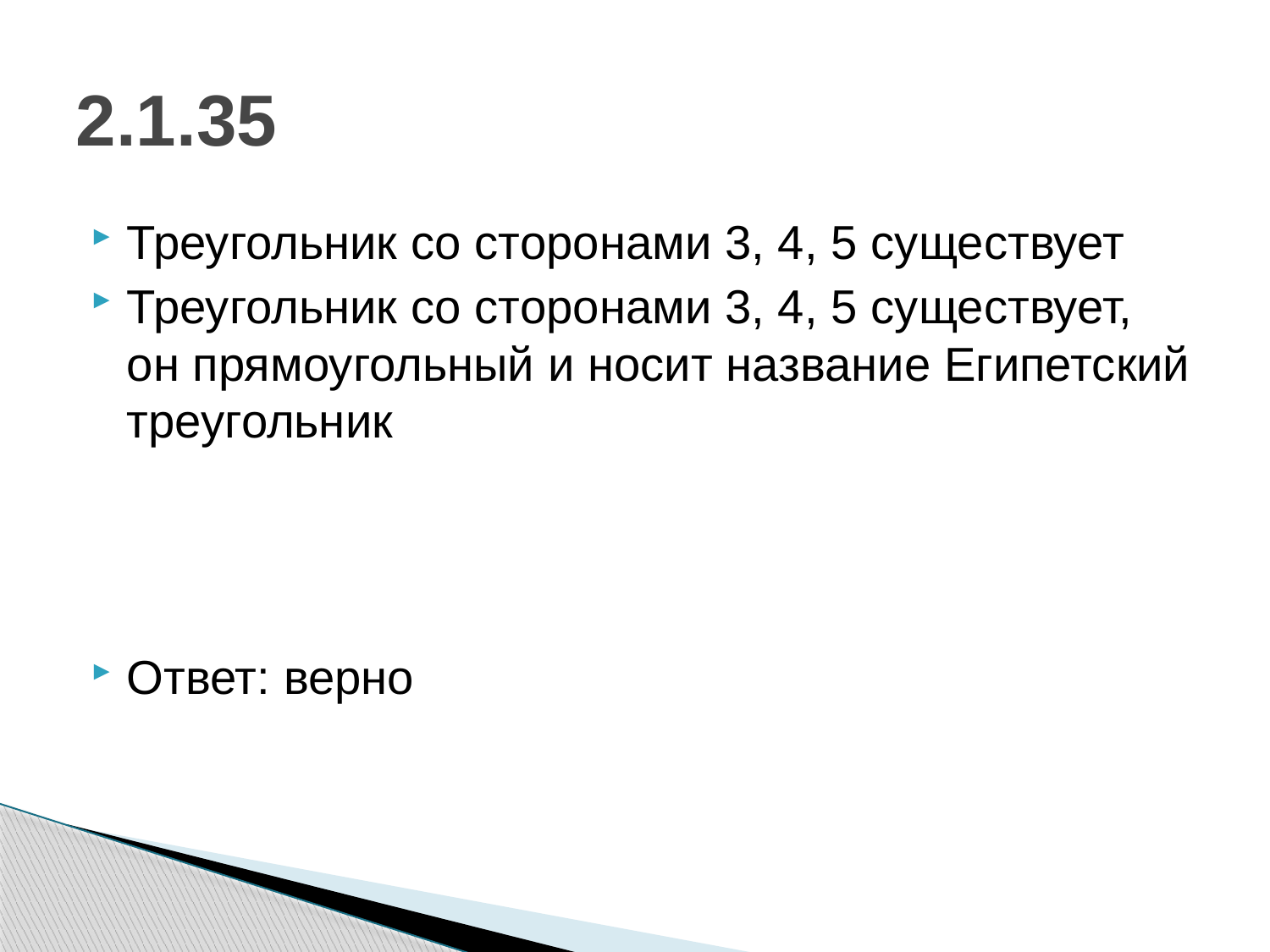

# 2.1.35
Треугольник со сторонами 3, 4, 5 существует
Треугольник со сторонами 3, 4, 5 существует, он прямоугольный и носит название Египетский треугольник

Ответ: верно